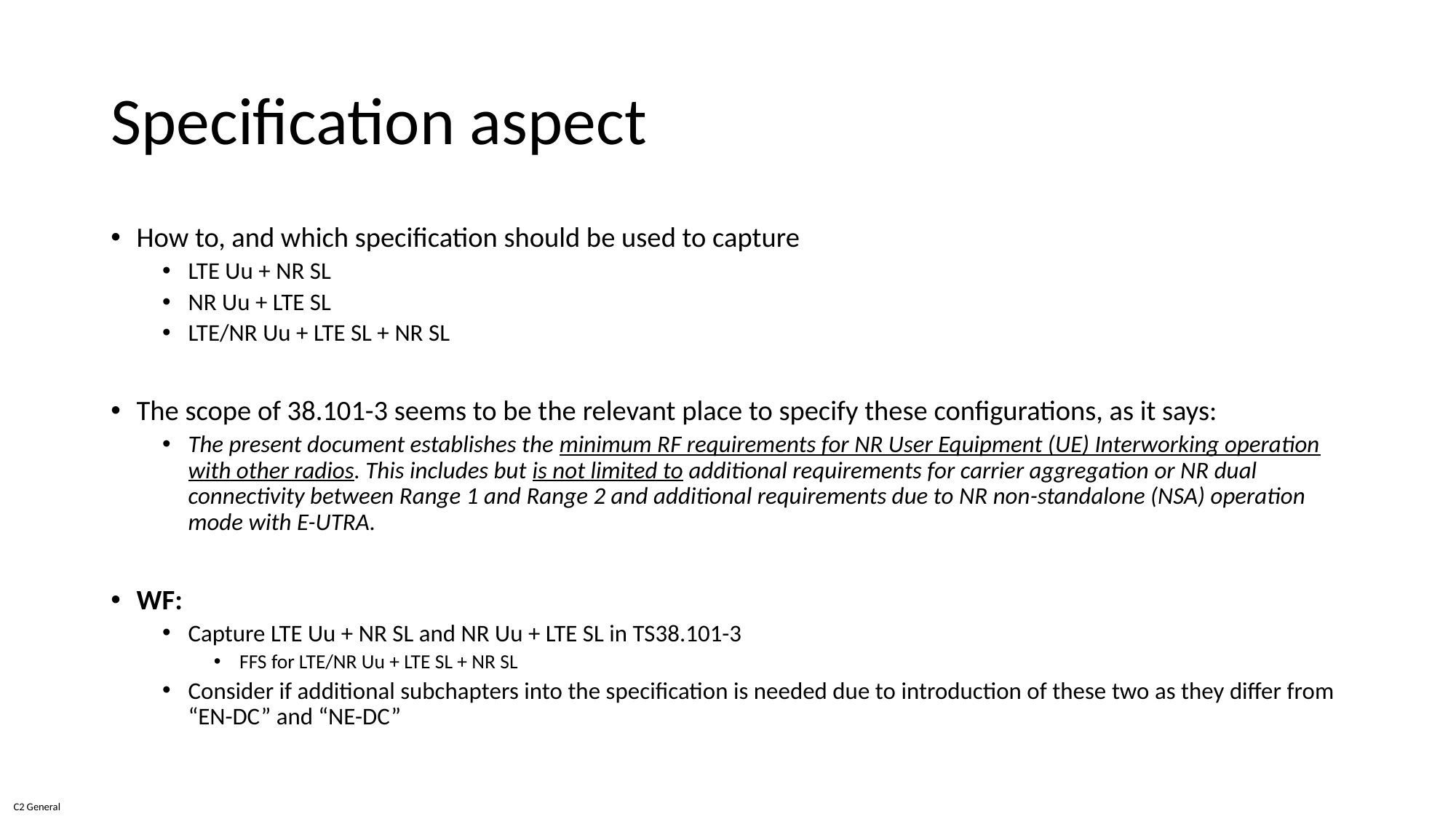

# Specification aspect
How to, and which specification should be used to capture
LTE Uu + NR SL
NR Uu + LTE SL
LTE/NR Uu + LTE SL + NR SL

The scope of 38.101-3 seems to be the relevant place to specify these configurations, as it says:
The present document establishes the minimum RF requirements for NR User Equipment (UE) Interworking operation with other radios. This includes but is not limited to additional requirements for carrier aggregation or NR dual connectivity between Range 1 and Range 2 and additional requirements due to NR non-standalone (NSA) operation mode with E-UTRA.

WF:
Capture LTE Uu + NR SL and NR Uu + LTE SL in TS38.101-3
FFS for LTE/NR Uu + LTE SL + NR SL
Consider if additional subchapters into the specification is needed due to introduction of these two as they differ from “EN-DC” and “NE-DC”